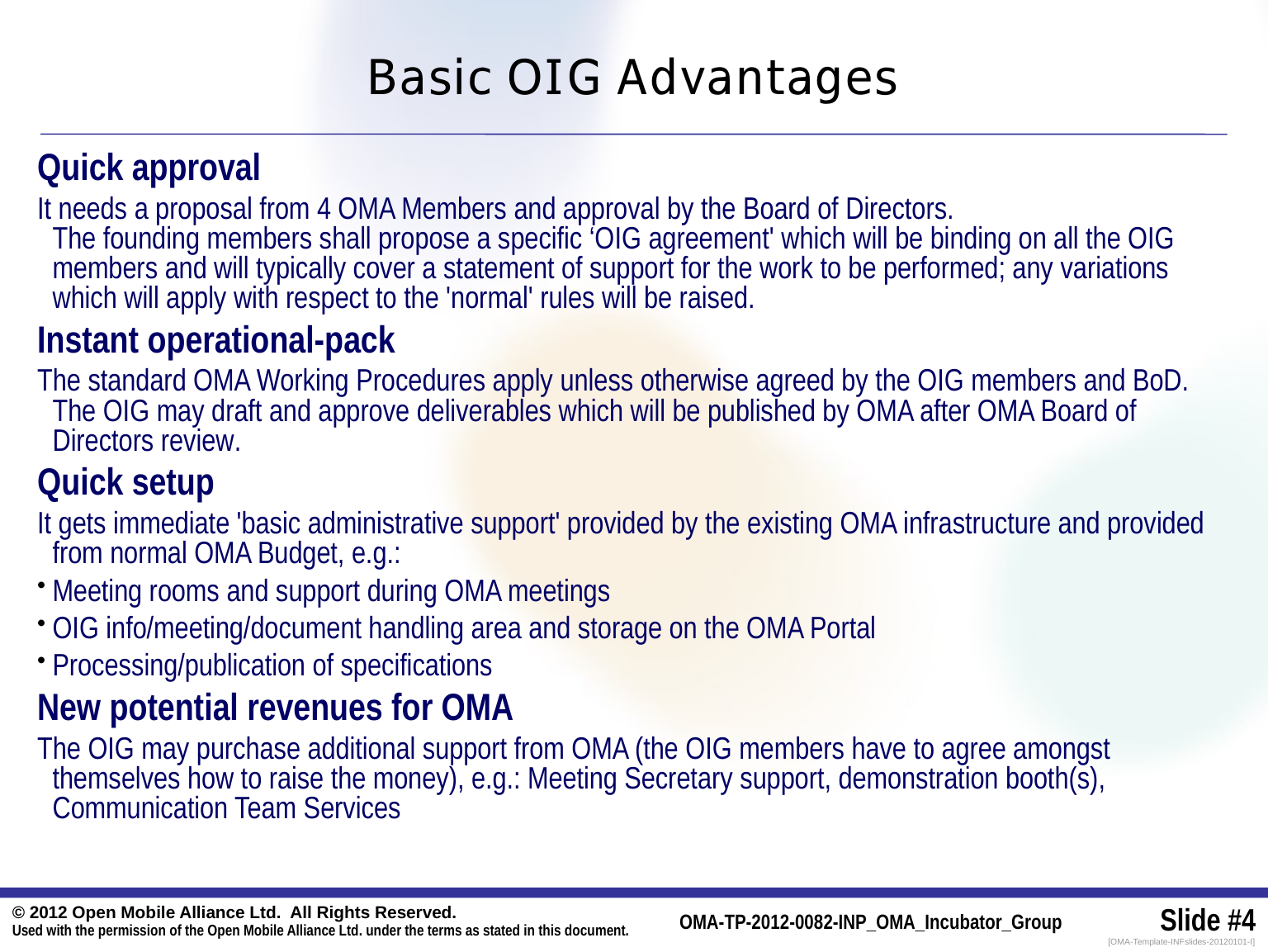

# Basic OIG Advantages
Quick approval
It needs a proposal from 4 OMA Members and approval by the Board of Directors. 
The founding members shall propose a specific ‘OIG agreement' which will be binding on all the OIG members and will typically cover a statement of support for the work to be performed; any variations which will apply with respect to the 'normal' rules will be raised.
Instant operational-pack
The standard OMA Working Procedures apply unless otherwise agreed by the OIG members and BoD. The OIG may draft and approve deliverables which will be published by OMA after OMA Board of Directors review.
Quick setup
It gets immediate 'basic administrative support' provided by the existing OMA infrastructure and provided from normal OMA Budget, e.g.:
Meeting rooms and support during OMA meetings
OIG info/meeting/document handling area and storage on the OMA Portal
Processing/publication of specifications
New potential revenues for OMA
The OIG may purchase additional support from OMA (the OIG members have to agree amongst themselves how to raise the money), e.g.: Meeting Secretary support, demonstration booth(s), Communication Team Services